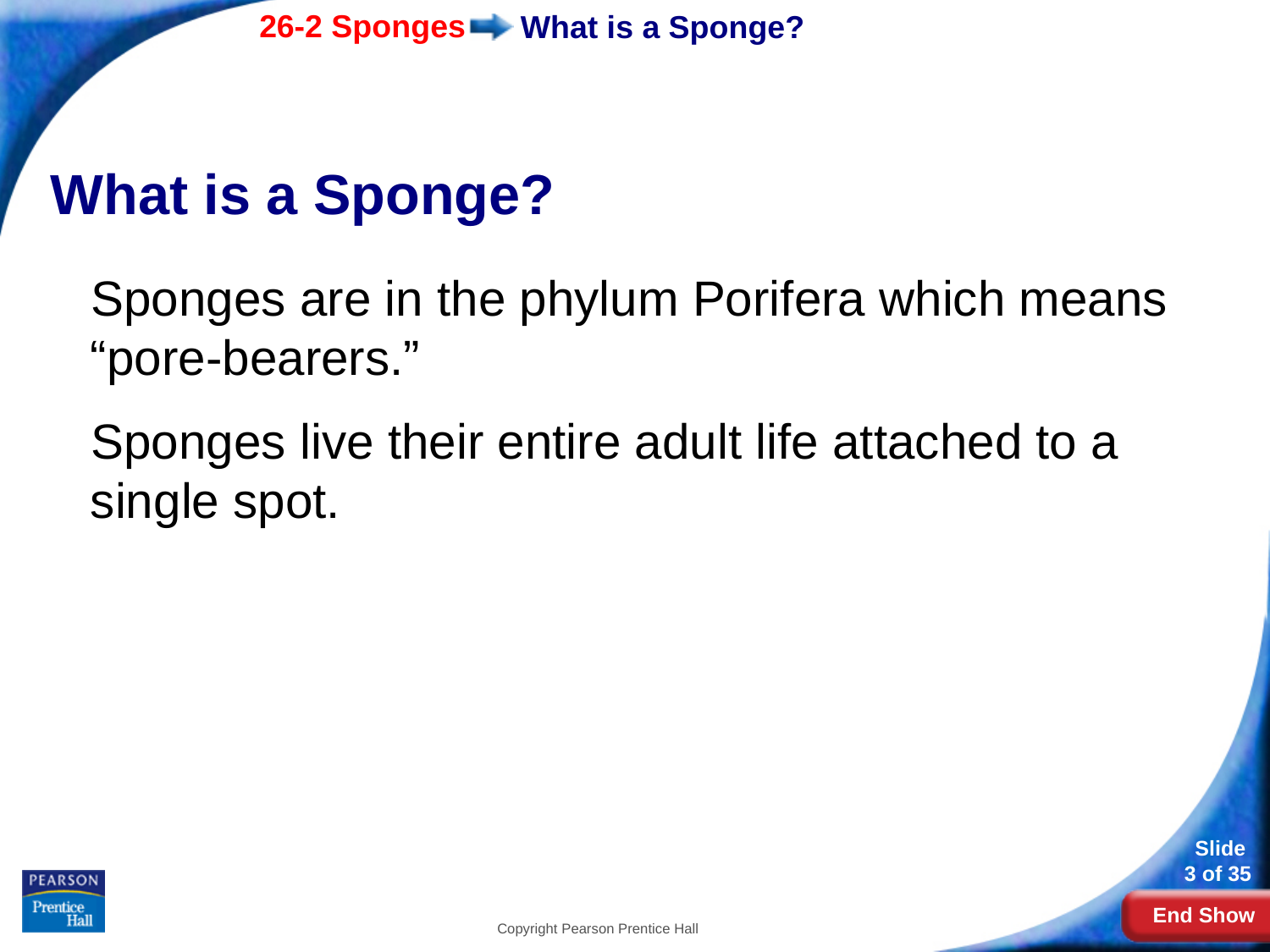

# What is a Sponge?
What is a Sponge?
Sponges are in the phylum Porifera which means “pore-bearers.”
Sponges live their entire adult life attached to a single spot.
Copyright Pearson Prentice Hall